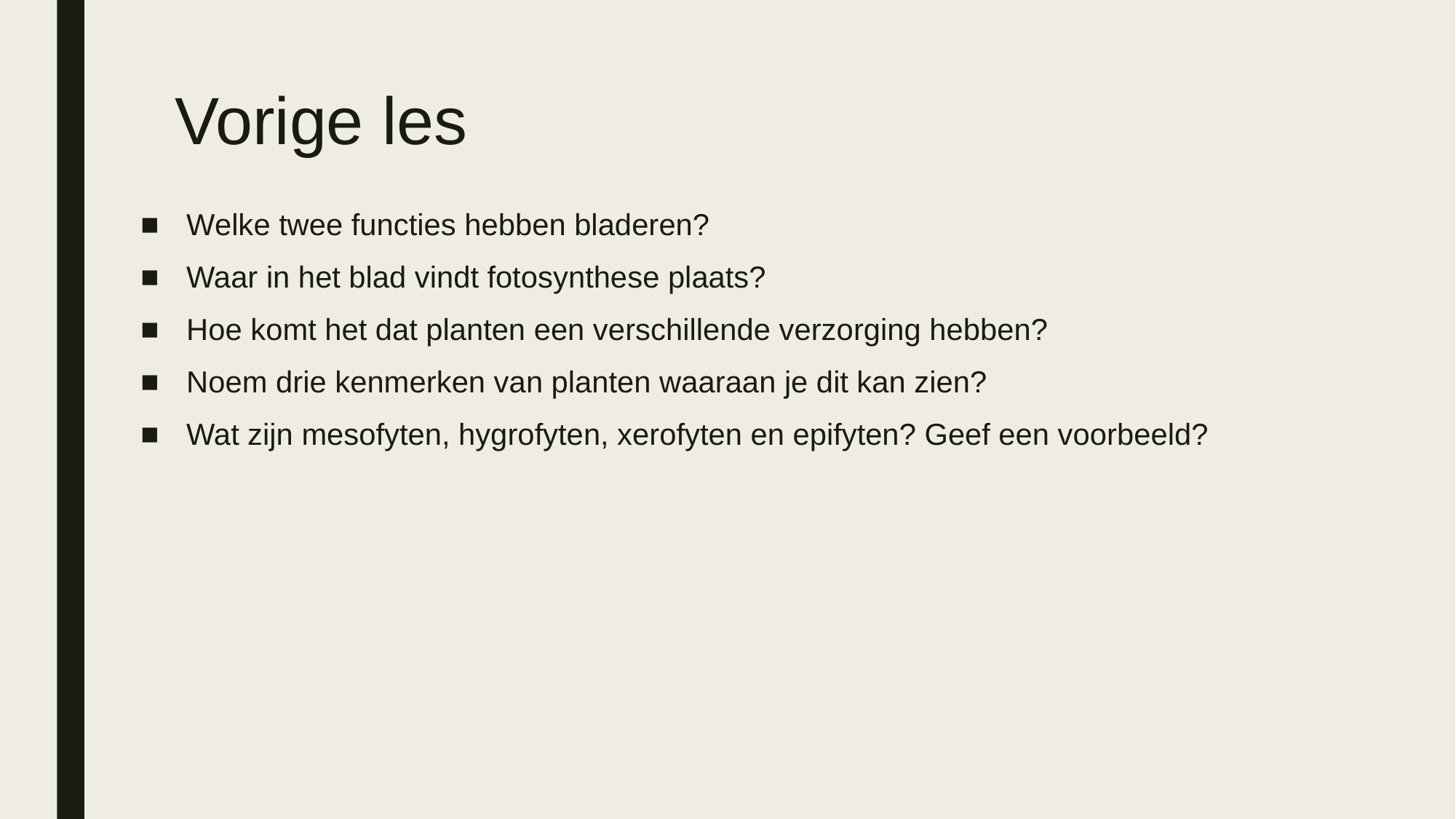

# Vorige les
Welke twee functies hebben bladeren?
Waar in het blad vindt fotosynthese plaats?
Hoe komt het dat planten een verschillende verzorging hebben?
Noem drie kenmerken van planten waaraan je dit kan zien?
Wat zijn mesofyten, hygrofyten, xerofyten en epifyten? Geef een voorbeeld?